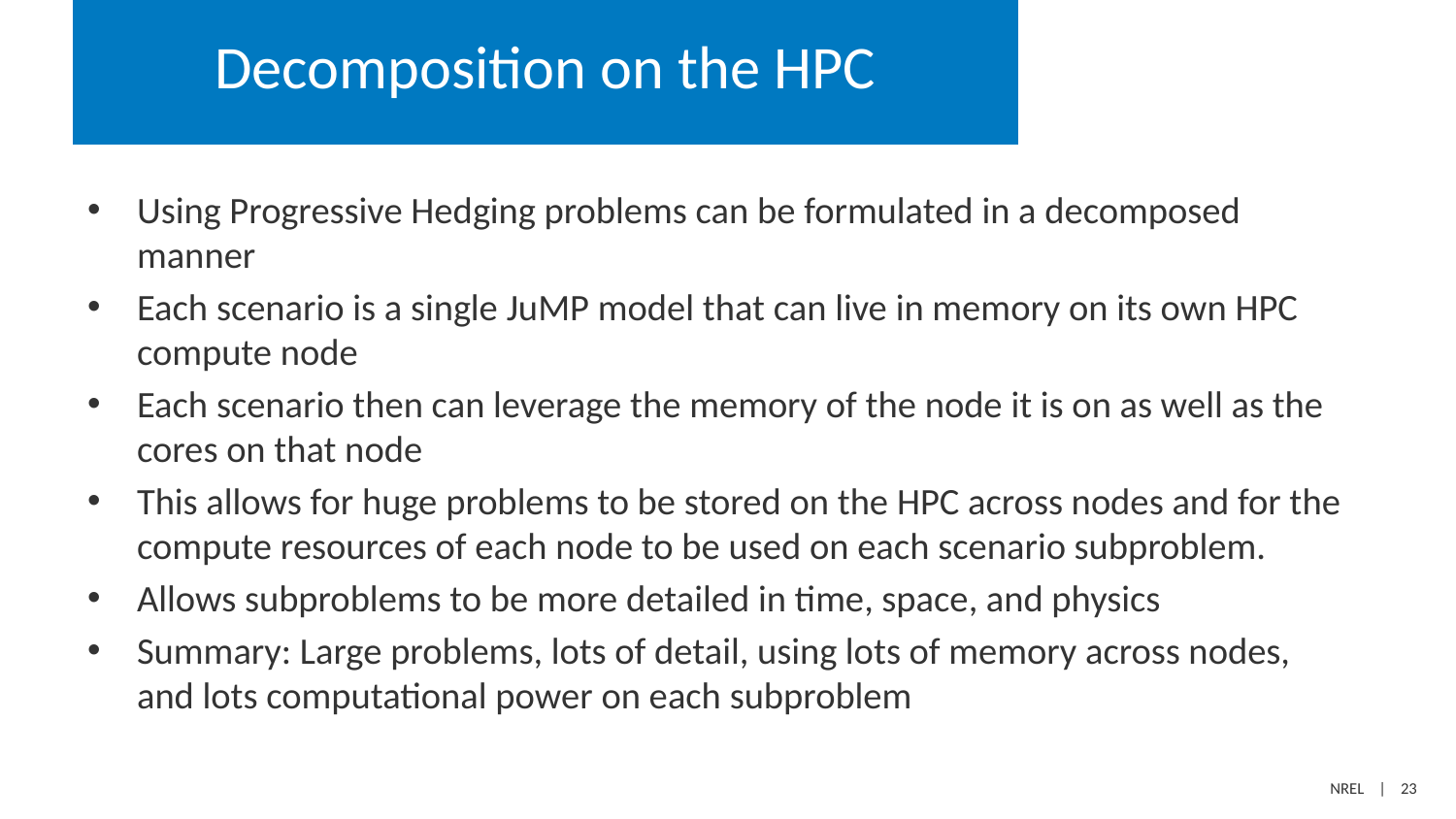

# Decomposition on the HPC
Using Progressive Hedging problems can be formulated in a decomposed manner
Each scenario is a single JuMP model that can live in memory on its own HPC compute node
Each scenario then can leverage the memory of the node it is on as well as the cores on that node
This allows for huge problems to be stored on the HPC across nodes and for the compute resources of each node to be used on each scenario subproblem.
Allows subproblems to be more detailed in time, space, and physics
Summary: Large problems, lots of detail, using lots of memory across nodes, and lots computational power on each subproblem